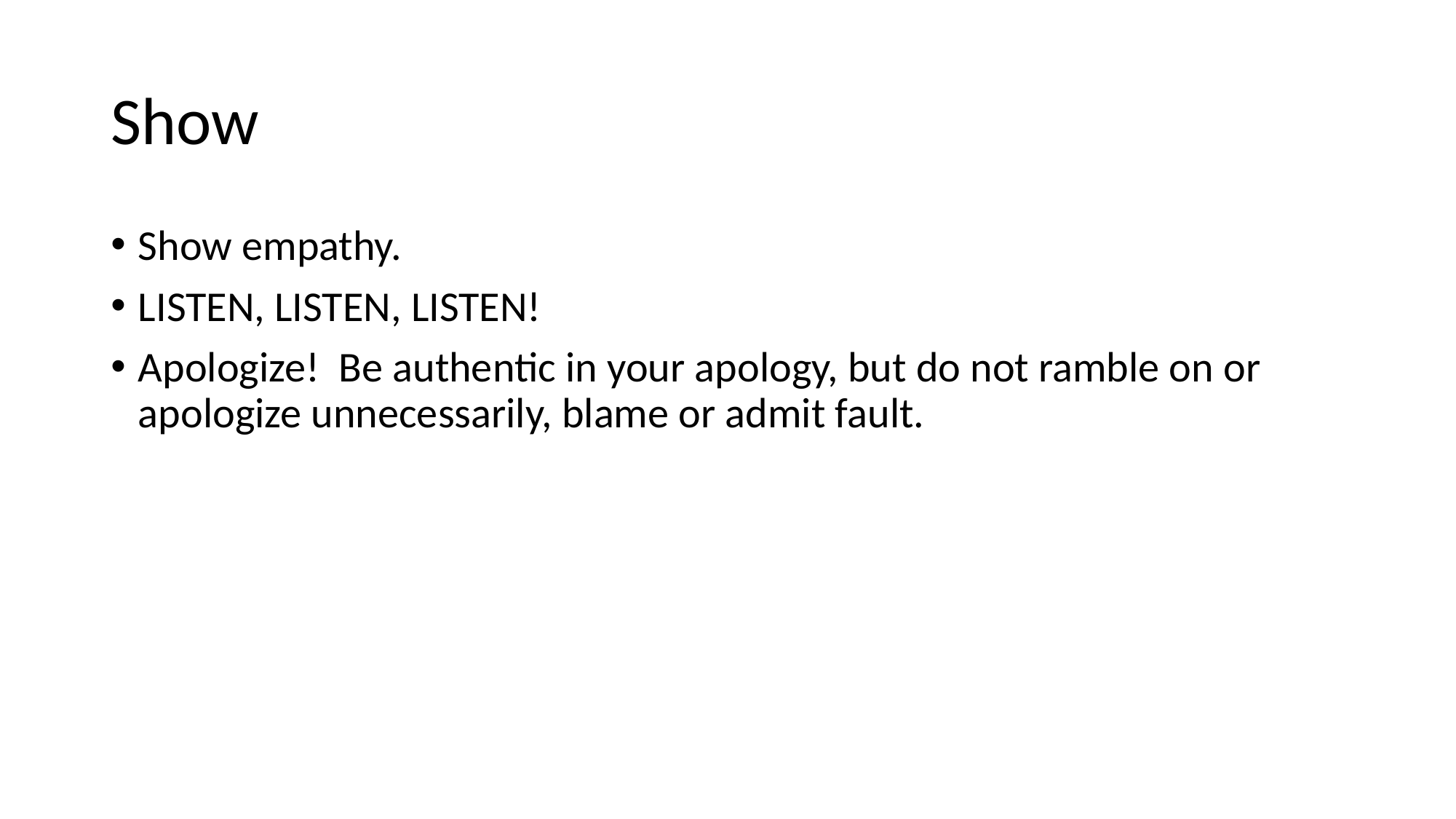

# Show
Show empathy.
LISTEN, LISTEN, LISTEN!
Apologize!  Be authentic in your apology, but do not ramble on or apologize unnecessarily, blame or admit fault.